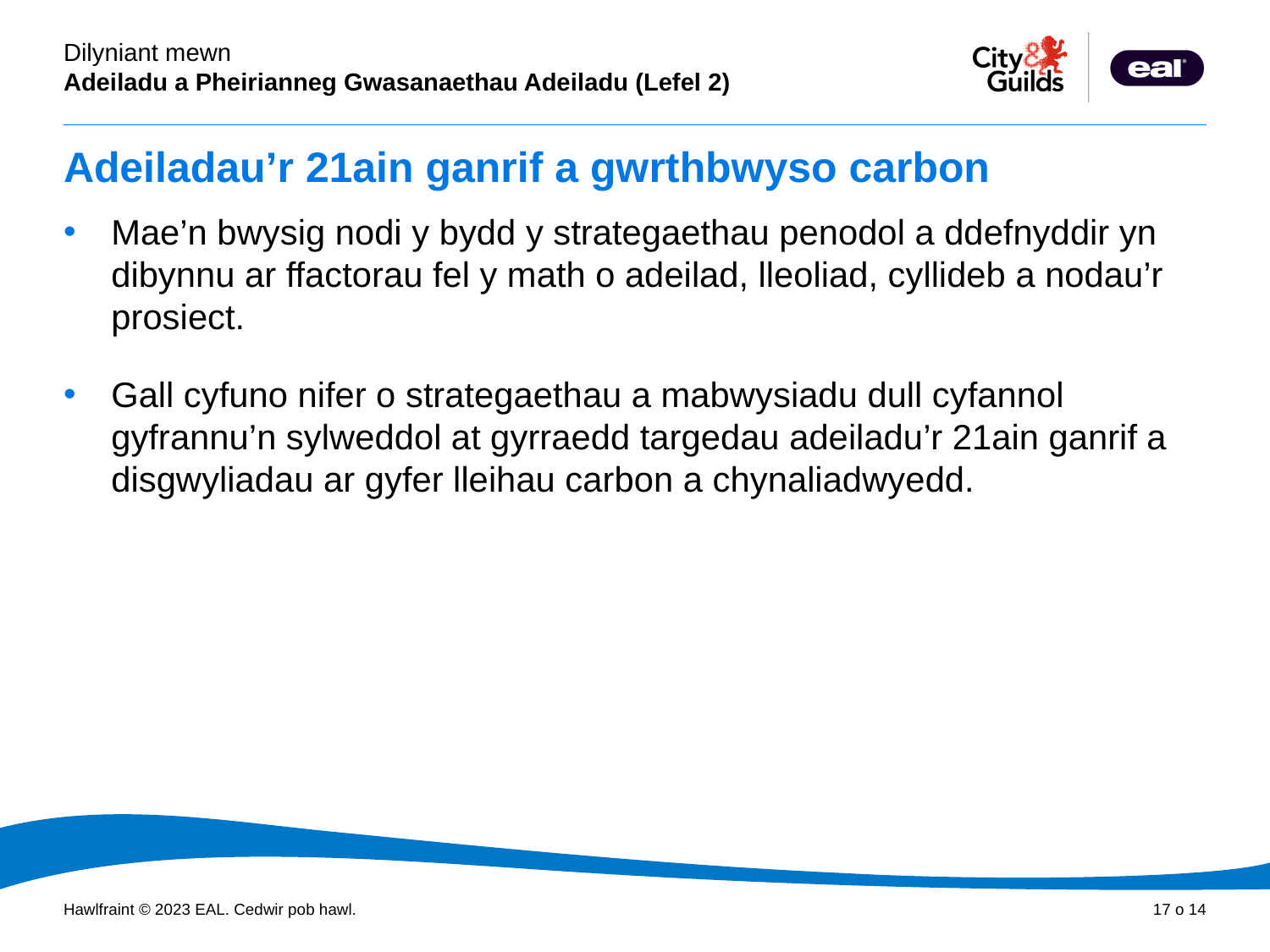

# Adeiladau’r 21ain ganrif a gwrthbwyso carbon
Mae’n bwysig nodi y bydd y strategaethau penodol a ddefnyddir yn dibynnu ar ffactorau fel y math o adeilad, lleoliad, cyllideb a nodau’r prosiect.
Gall cyfuno nifer o strategaethau a mabwysiadu dull cyfannol gyfrannu’n sylweddol at gyrraedd targedau adeiladu’r 21ain ganrif a disgwyliadau ar gyfer lleihau carbon a chynaliadwyedd.